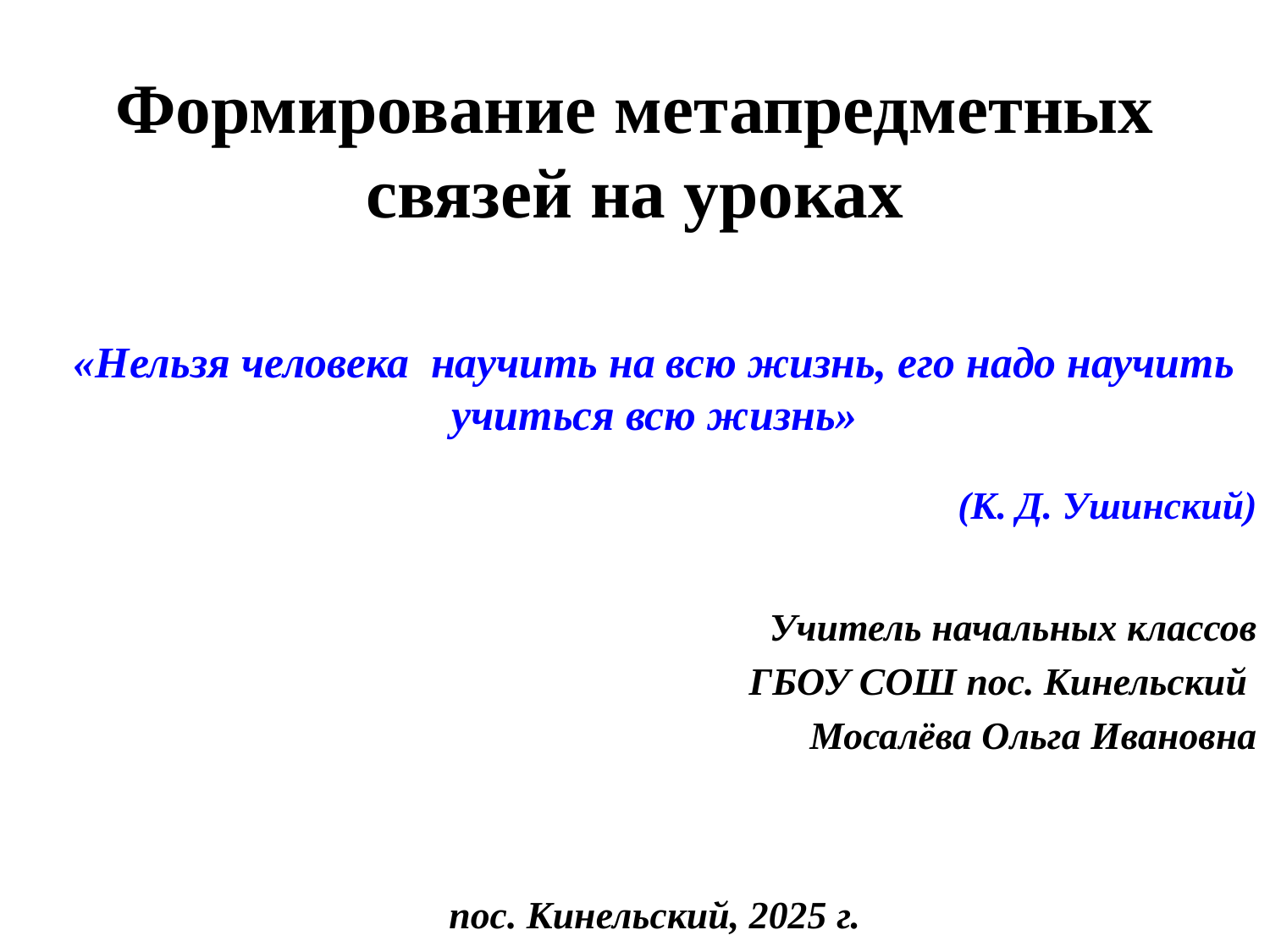

# Формирование метапредметных связей на уроках
«Нельзя человека  научить на всю жизнь, его надо научить учиться всю жизнь»

(К. Д. Ушинский)

Учитель начальных классов
 ГБОУ СОШ пос. Кинельский
Мосалёва Ольга Ивановна

пос. Кинельский, 2025 г.